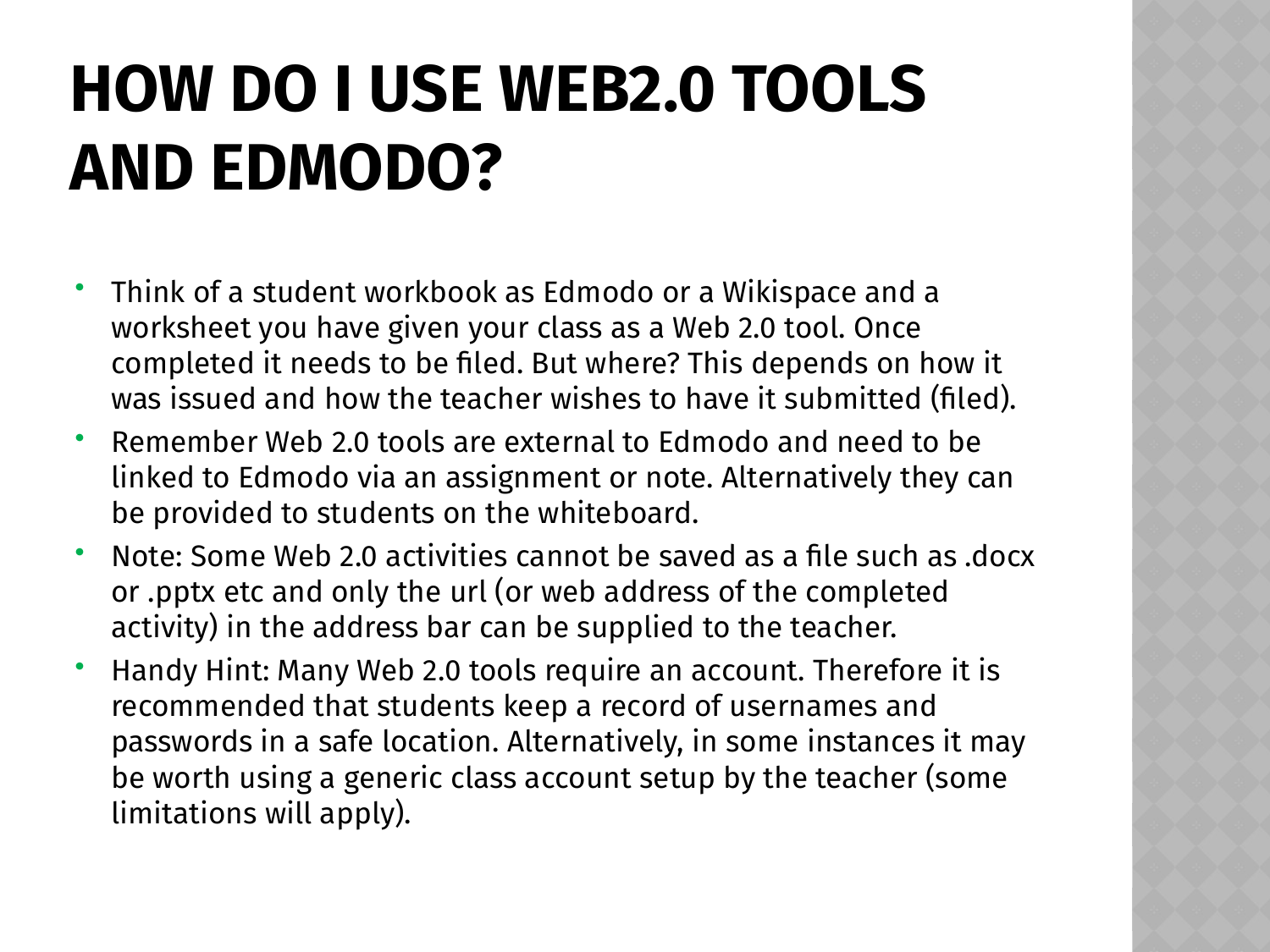

# How do I use web2.0 tools and edmodo?

Think of a student workbook as Edmodo or a Wikispace and a worksheet you have given your class as a Web 2.0 tool. Once completed it needs to be filed. But where? This depends on how it was issued and how the teacher wishes to have it submitted (filed).
Remember Web 2.0 tools are external to Edmodo and need to be linked to Edmodo via an assignment or note. Alternatively they can be provided to students on the whiteboard.
Note: Some Web 2.0 activities cannot be saved as a file such as .docx or .pptx etc and only the url (or web address of the completed activity) in the address bar can be supplied to the teacher.
Handy Hint: Many Web 2.0 tools require an account. Therefore it is recommended that students keep a record of usernames and passwords in a safe location. Alternatively, in some instances it may be worth using a generic class account setup by the teacher (some limitations will apply).